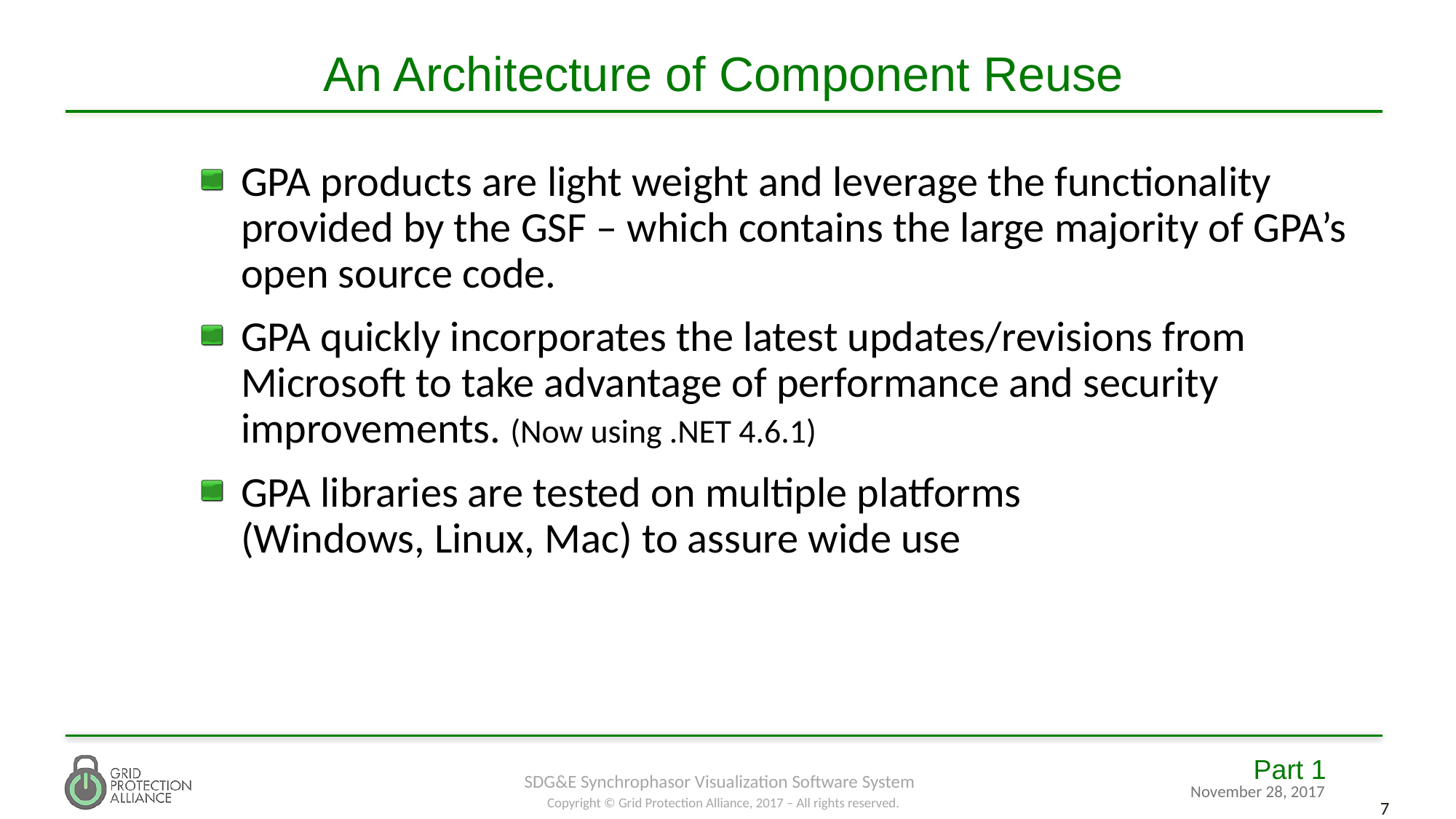

# An Architecture of Component Reuse
GPA products are light weight and leverage the functionality provided by the GSF – which contains the large majority of GPA’s open source code.
GPA quickly incorporates the latest updates/revisions from Microsoft to take advantage of performance and security improvements. (Now using .NET 4.6.1)
GPA libraries are tested on multiple platforms
(Windows, Linux, Mac) to assure wide use
Part 1
November 28, 2017
SDG&E Synchrophasor Visualization Software System